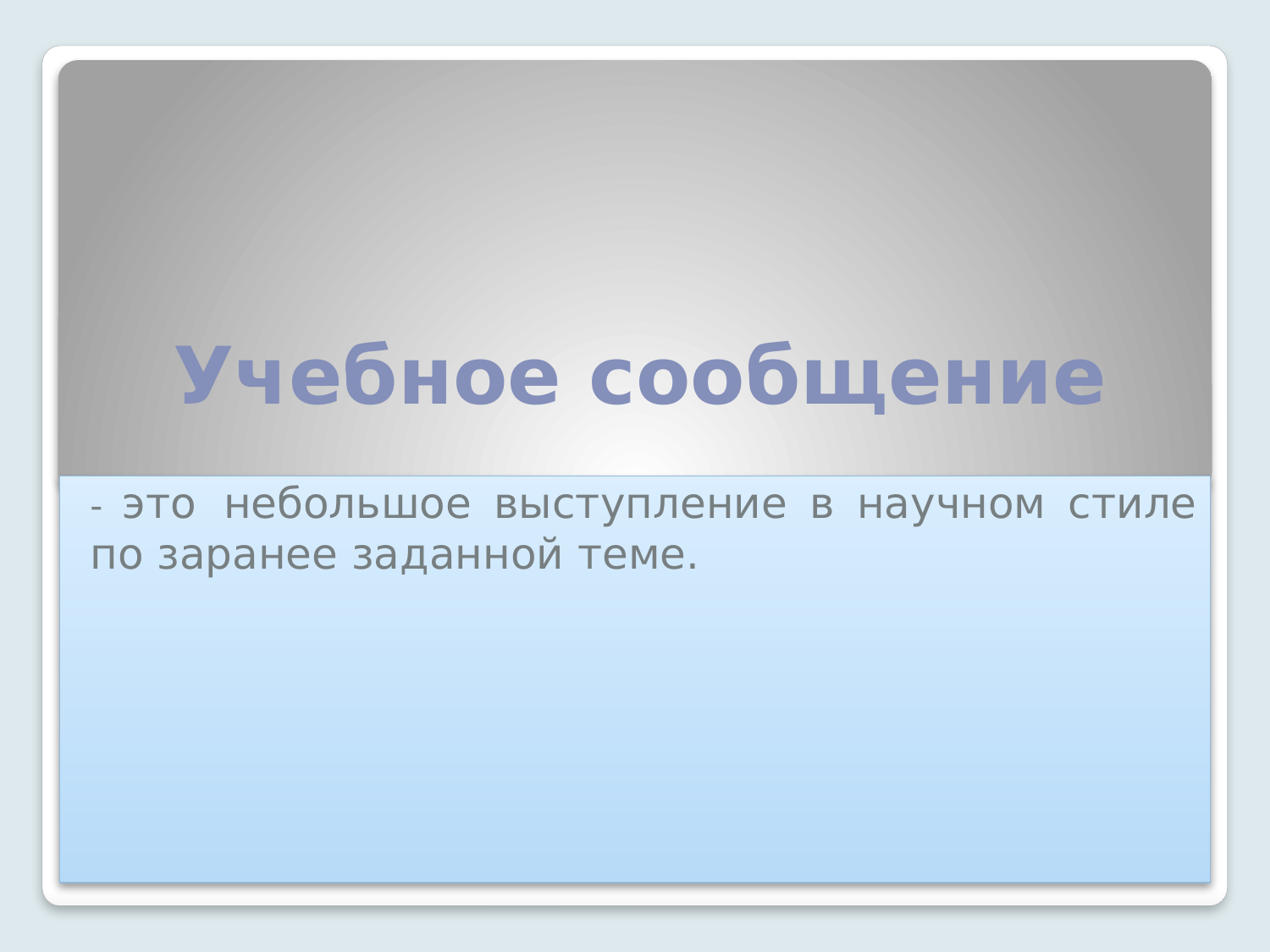

# Учебное сообщение
- это  небольшое выступление в научном стиле по заранее заданной теме.